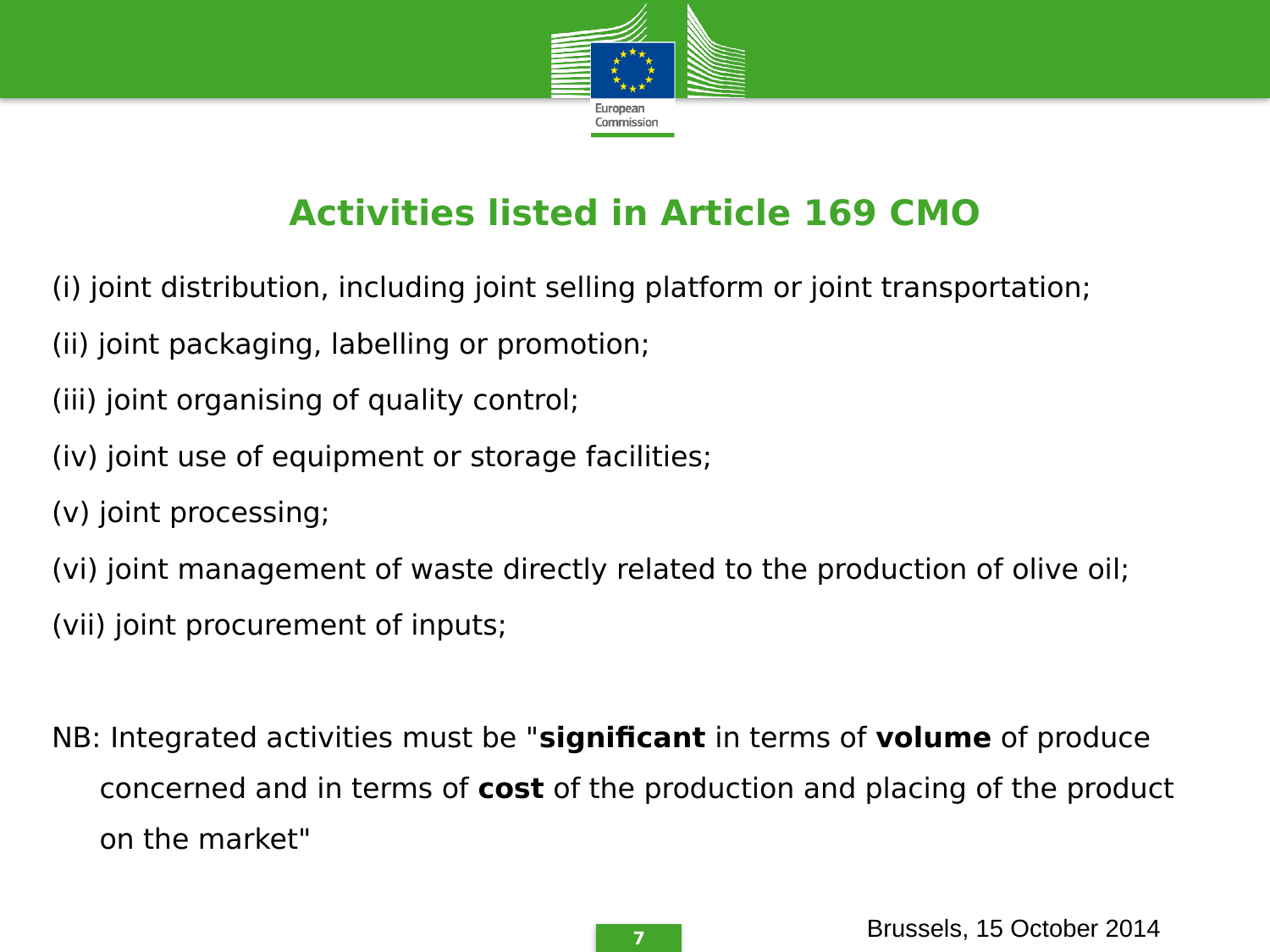

# Activities listed in Article 169 CMO
(i) joint distribution, including joint selling platform or joint transportation;
(ii) joint packaging, labelling or promotion;
(iii) joint organising of quality control;
(iv) joint use of equipment or storage facilities;
(v) joint processing;
(vi) joint management of waste directly related to the production of olive oil;
(vii) joint procurement of inputs;

NB: Integrated activities must be "significant in terms of volume of produce concerned and in terms of cost of the production and placing of the product on the market"

OR
Brussels, 15 October 2014
7